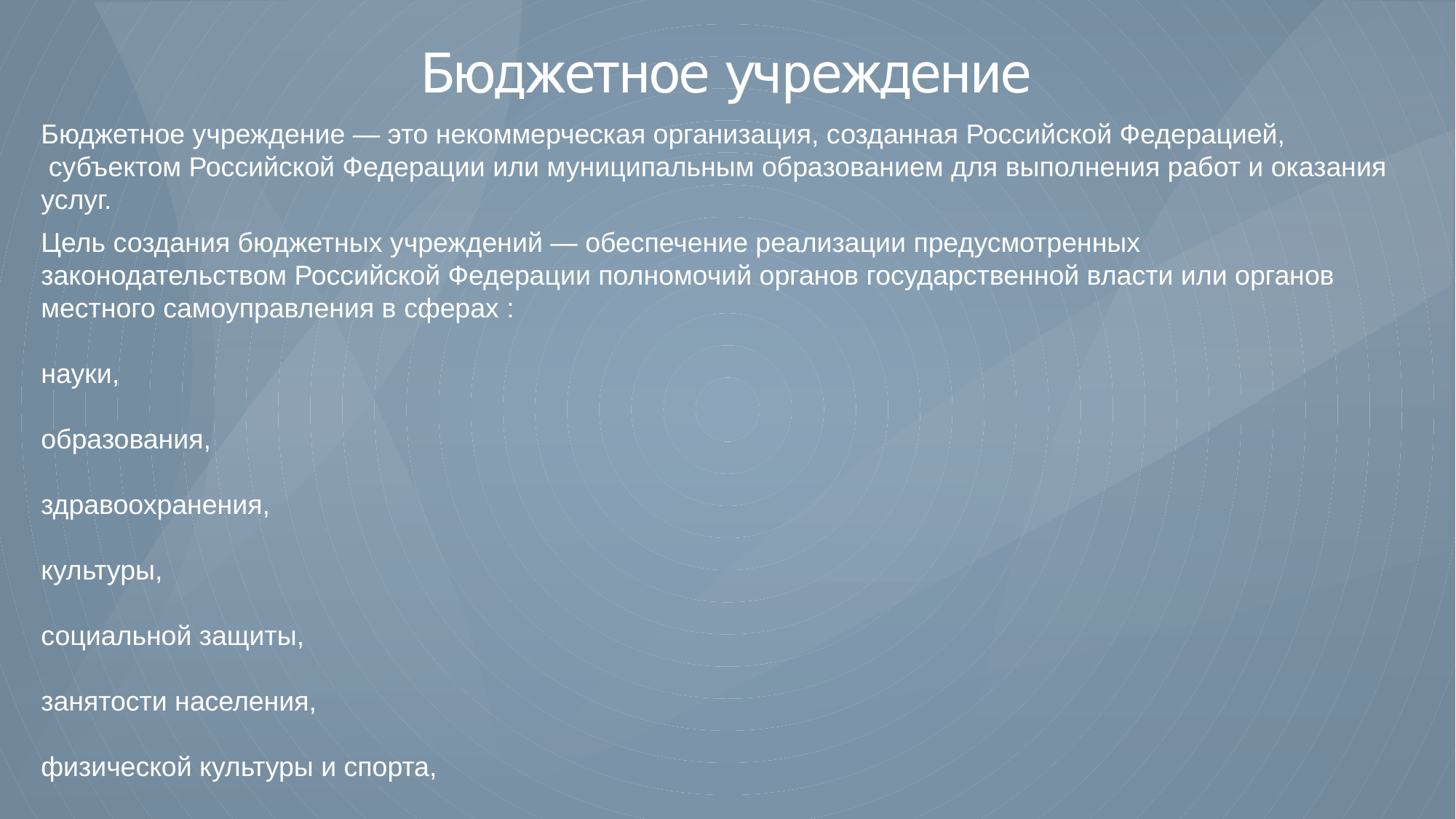

# Бюджетное учреждение

Бюджетное учреждение — это некоммерческая организация, созданная Российской Федерацией,
 субъектом Российской Федерации или муниципальным образованием для выполнения работ и оказания
услуг.

Цель создания бюджетных учреждений — обеспечение реализации предусмотренных законодательством Российской Федерации полномочий органов государственной власти или органов местного самоуправления в сферах :

науки,

образования,

здравоохранения,

культуры,

социальной защиты,

занятости населения,

физической культуры и спорта,

в иных сферах.